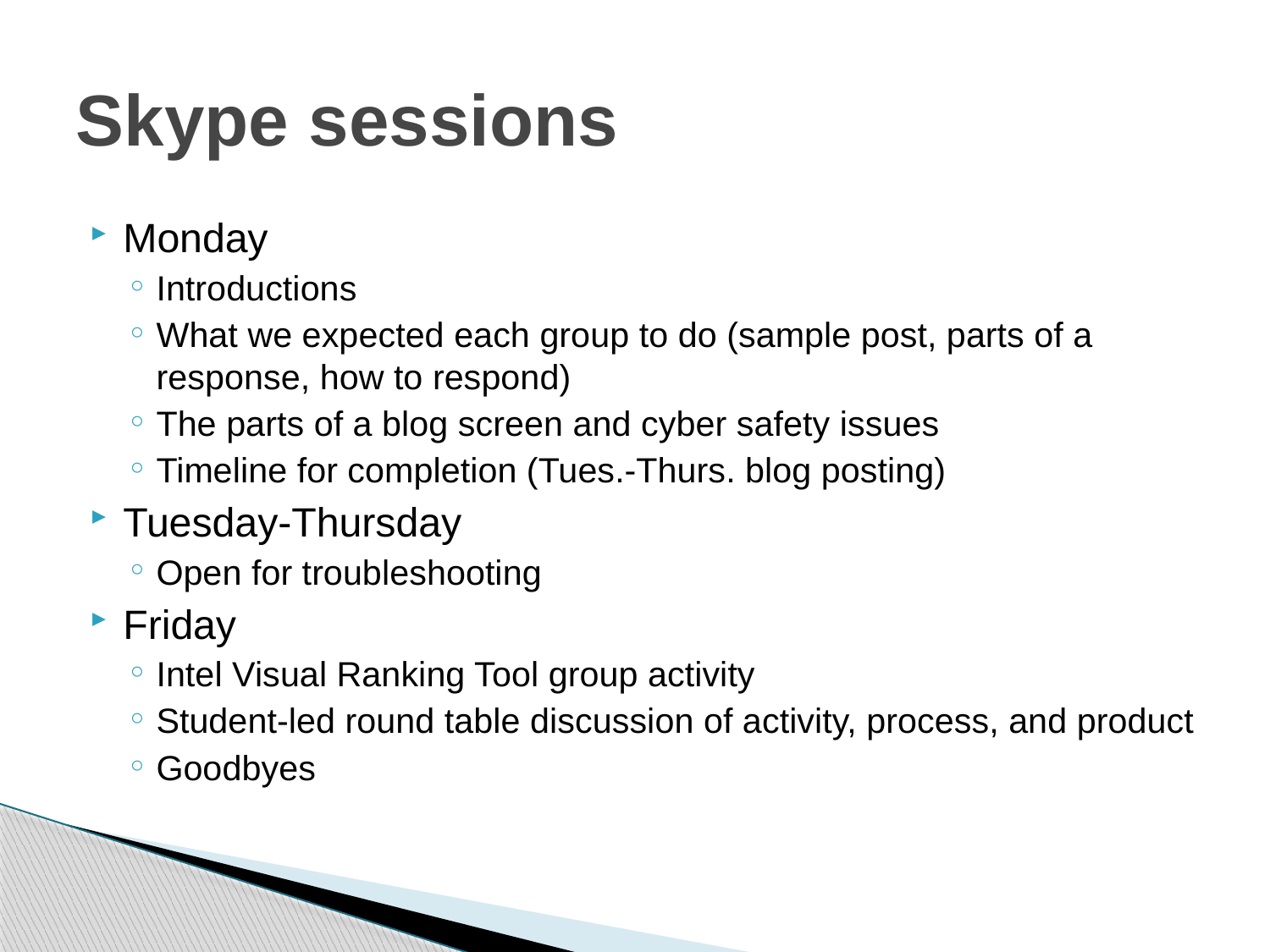

# Skype sessions
Monday
Introductions
What we expected each group to do (sample post, parts of a response, how to respond)
The parts of a blog screen and cyber safety issues
Timeline for completion (Tues.-Thurs. blog posting)
Tuesday-Thursday
Open for troubleshooting
Friday
Intel Visual Ranking Tool group activity
Student-led round table discussion of activity, process, and product
Goodbyes